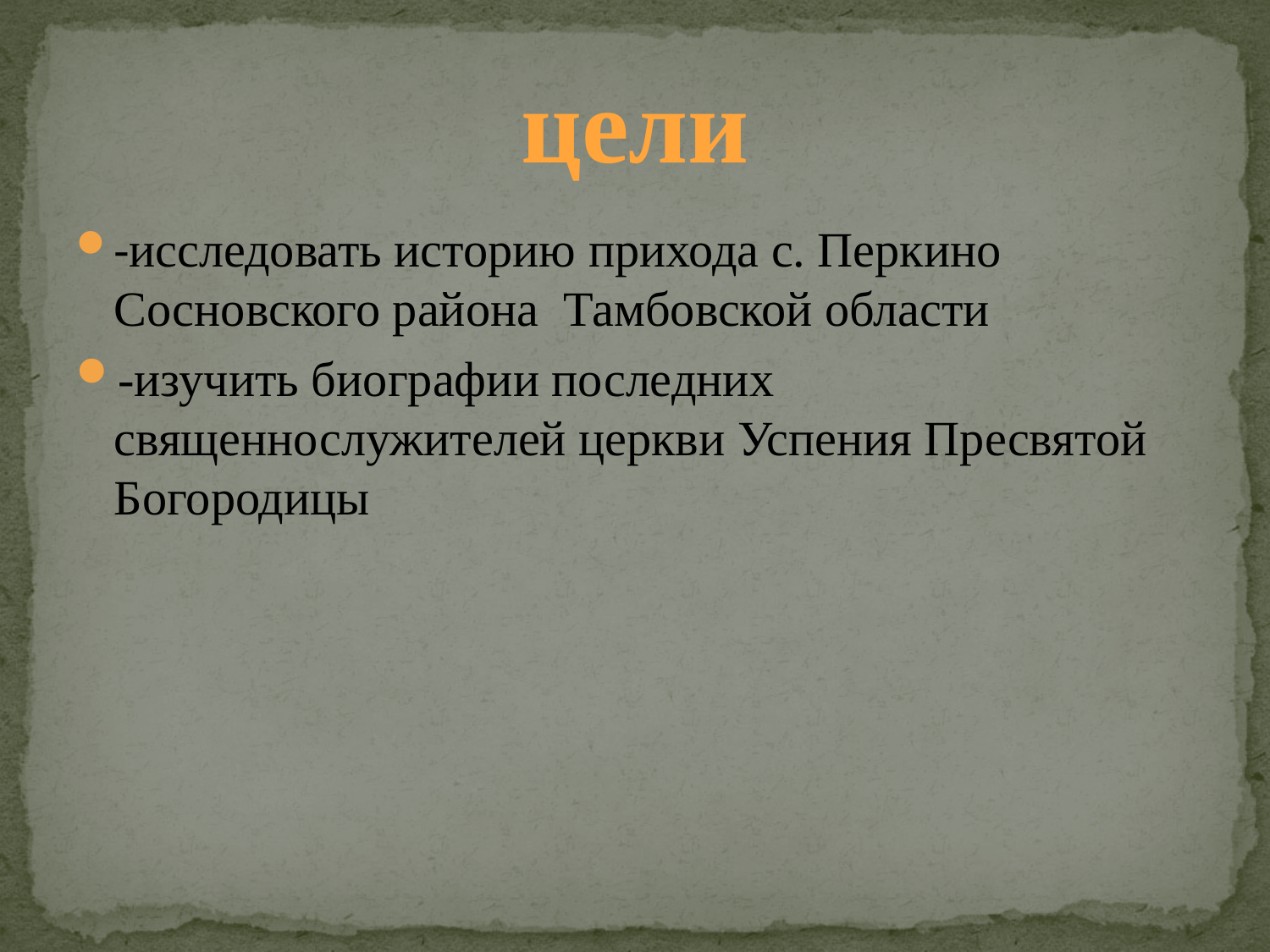

# цели
-исследовать историю прихода с. Перкино Сосновского района  Тамбовской области
-изучить биографии последних священнослужителей церкви Успения Пресвятой Богородицы